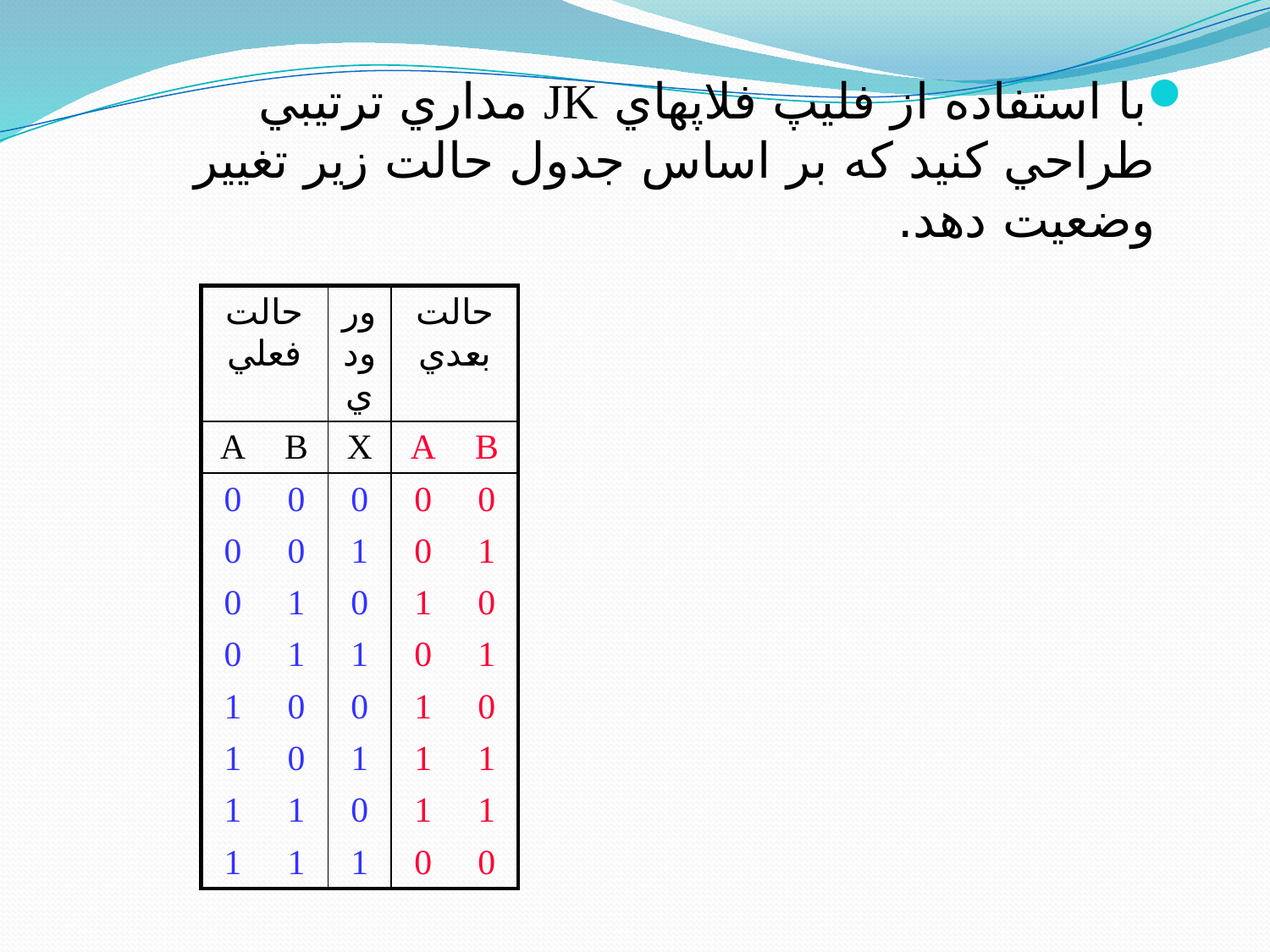

با استفاده از فليپ فلاپهاي JK مداري ترتيبي طراحي كنيد كه بر اساس جدول حالت زير تغيير وضعيت دهد.

| حالت فعلي |  | ورودي | حالت بعدي |  |
| --- | --- | --- | --- | --- |
| A | B | X | A | B |
| 0 | 0 | 0 | 0 | 0 |
| 0 | 0 | 1 | 0 | 1 |
| 0 | 1 | 0 | 1 | 0 |
| 0 | 1 | 1 | 0 | 1 |
| 1 | 0 | 0 | 1 | 0 |
| 1 | 0 | 1 | 1 | 1 |
| 1 | 1 | 0 | 1 | 1 |
| 1 | 1 | 1 | 0 | 0 |